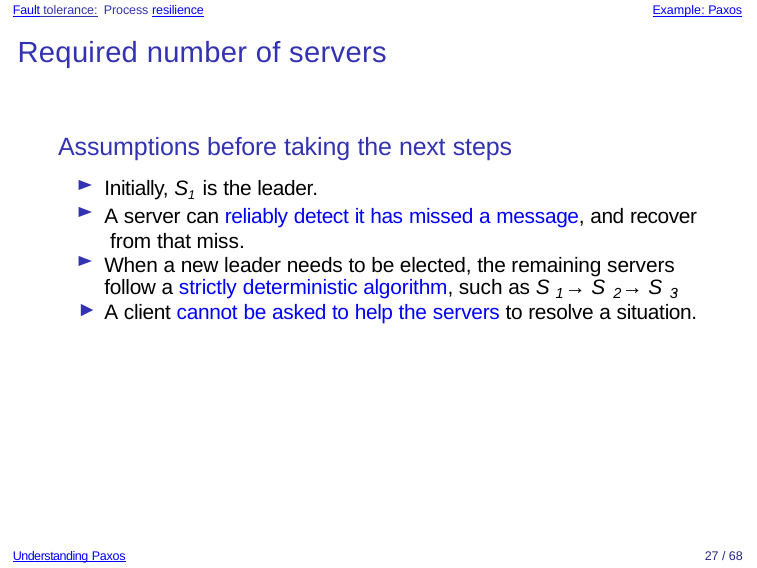

Fault tolerance: Process resilience
Example: Paxos
Required number of servers

Assumptions before taking the next steps
Initially, S1 is the leader.
A server can reliably detect it has missed a message, and recover  from that miss.
When a new leader needs to be elected, the remaining servers
follow a strictly deterministic algorithm, such as S → S → S .
1	2	3
►
A client cannot be asked to help the servers to resolve a situation.
Understanding Paxos
27 / 68